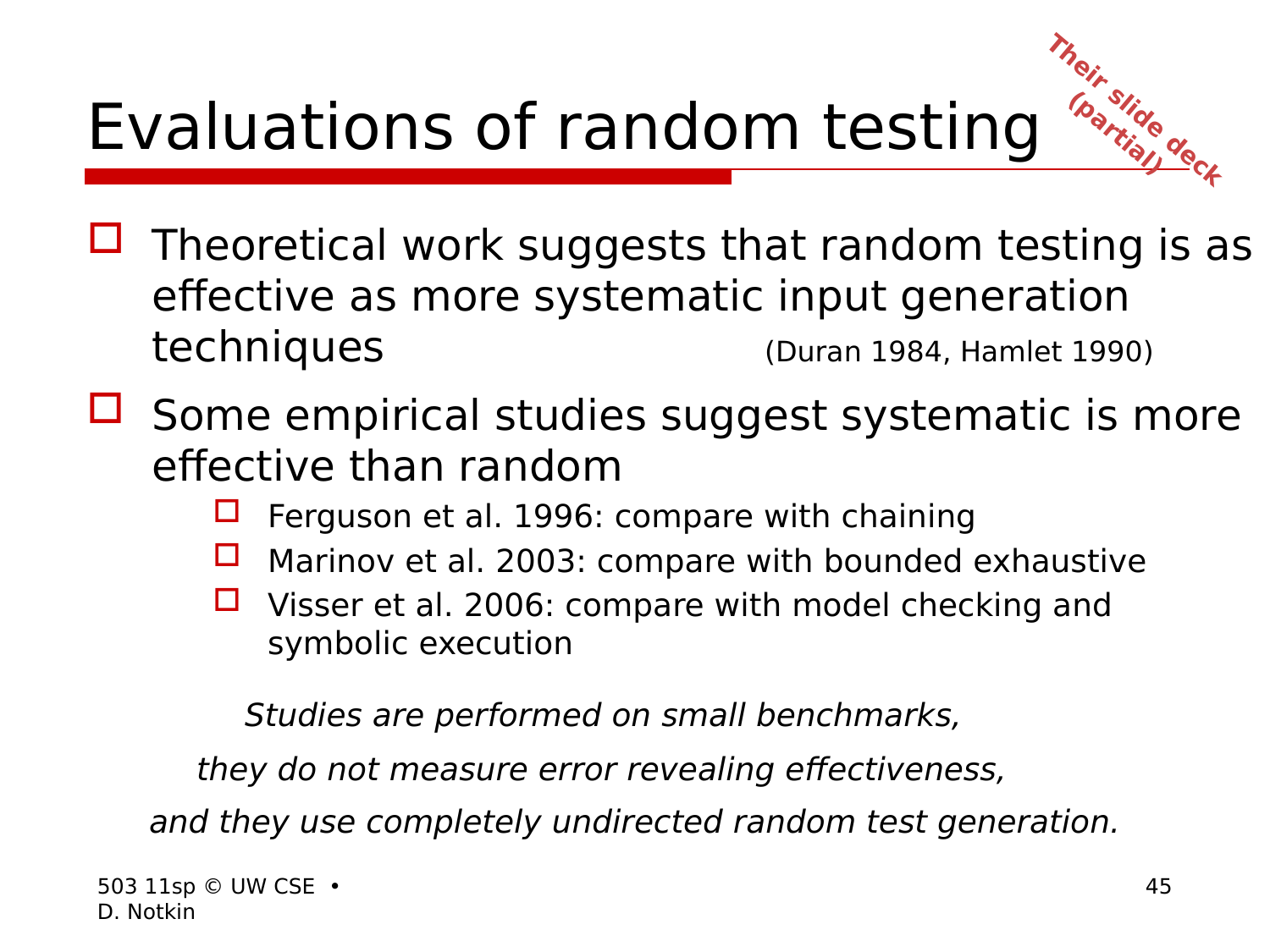

# Evaluations of random testing
Their slide deck
(partial)
Theoretical work suggests that random testing is as effective as more systematic input generation techniques                            (Duran 1984, Hamlet 1990)
Some empirical studies suggest systematic is more effective than random
Ferguson et al. 1996: compare with chaining
Marinov et al. 2003: compare with bounded exhaustive
Visser et al. 2006: compare with model checking and symbolic execution

Studies are performed on small benchmarks,
they do not measure error revealing effectiveness,
and they use completely undirected random test generation.

503 11sp © UW CSE  • D. Notkin
45